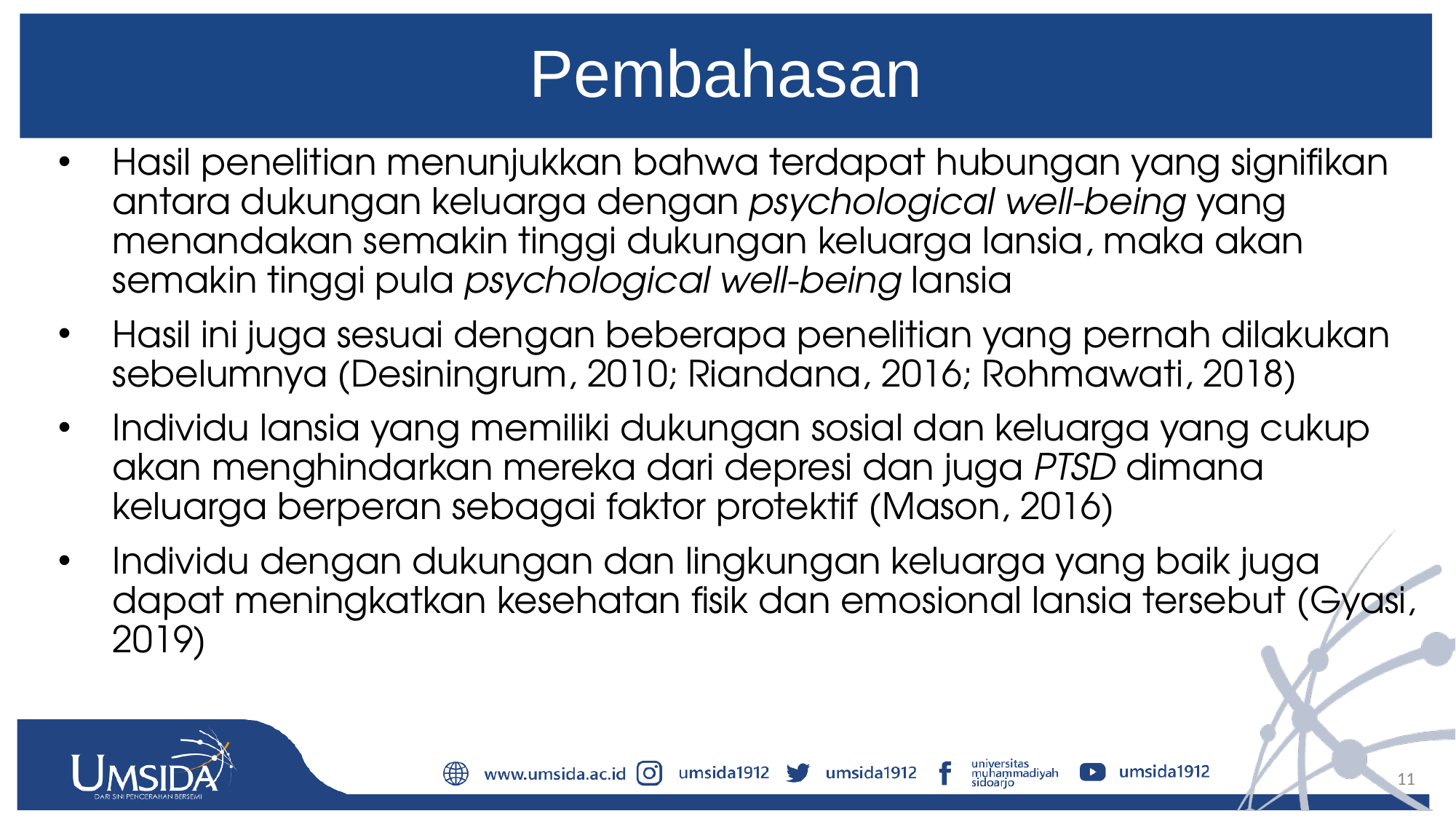

# Pembahasan
Hasil penelitian menunjukkan bahwa terdapat hubungan yang signifikan antara dukungan keluarga dengan psychological well-being yang menandakan semakin tinggi dukungan keluarga lansia, maka akan semakin tinggi pula psychological well-being lansia
Hasil ini juga sesuai dengan beberapa penelitian yang pernah dilakukan sebelumnya (Desiningrum, 2010; Riandana, 2016; Rohmawati, 2018)
Individu lansia yang memiliki dukungan sosial dan keluarga yang cukup akan menghindarkan mereka dari depresi dan juga PTSD dimana keluarga berperan sebagai faktor protektif (Mason, 2016)
Individu dengan dukungan dan lingkungan keluarga yang baik juga dapat meningkatkan kesehatan fisik dan emosional lansia tersebut (Gyasi, 2019)